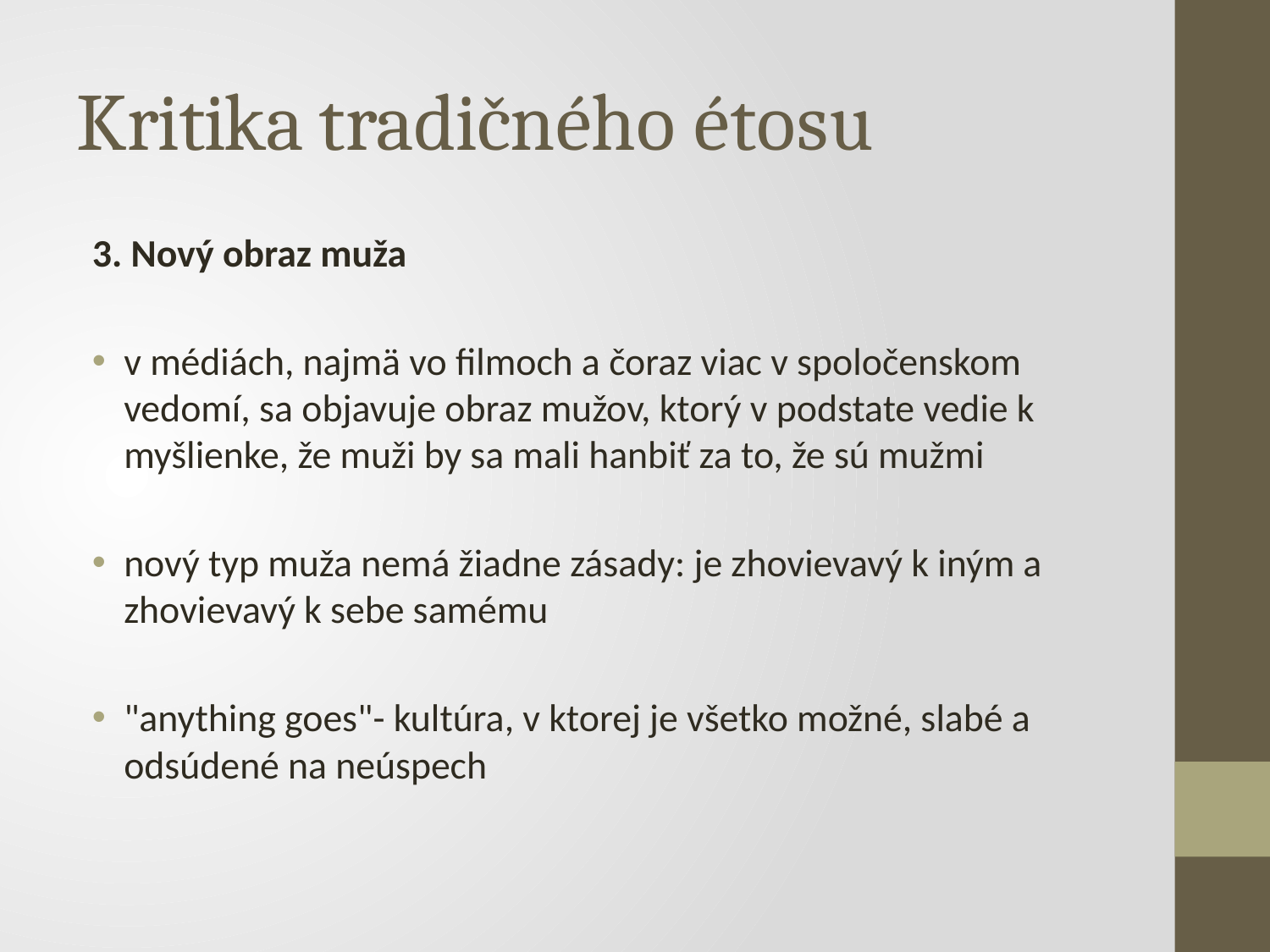

# Kritika tradičného étosu
3. Nový obraz muža

v médiách, najmä vo filmoch a čoraz viac v spoločenskom vedomí, sa objavuje obraz mužov, ktorý v podstate vedie k myšlienke, že muži by sa mali hanbiť za to, že sú mužmi

nový typ muža nemá žiadne zásady: je zhovievavý k iným a zhovievavý k sebe samému

"anything goes"- kultúra, v ktorej je všetko možné, slabé a odsúdené na neúspech